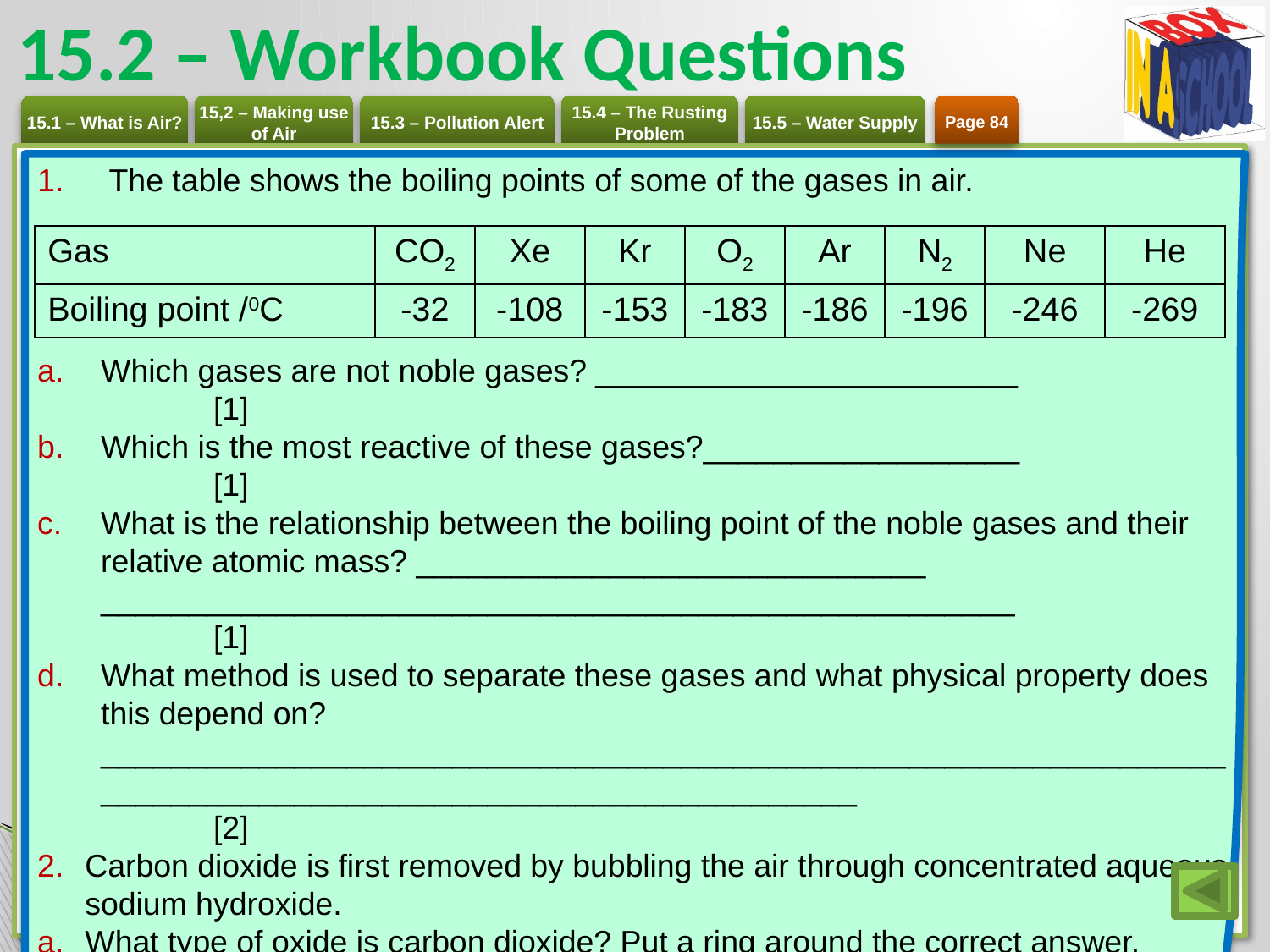

# 15.2 – Workbook Questions
Page 84
The table shows the boiling points of some of the gases in air.

Which gases are not noble gases? ________________________	[1]
Which is the most reactive of these gases?__________________	[1]
What is the relationship between the boiling point of the noble gases and their relative atomic mass? _____________________________
____________________________________________________	[1]
What method is used to separate these gases and what physical property does this depend on?
___________________________________________________________________________________________________________	[2]
Carbon dioxide is first removed by bubbling the air through concentrated aqueous sodium hydroxide.
What type of oxide is carbon dioxide? Put a ring around the correct answer.
		acidic    amphoteric    basic    neutral                         [1]
What type of chemical reaction occurs when carbon dioxide is absorbed by aqueous sodium hydroxide?                                                                         [1]
| Gas | CO2 | Xe | Kr | O2 | Ar | N2 | Ne | He |
| --- | --- | --- | --- | --- | --- | --- | --- | --- |
| Boiling point /0C | -32 | -108 | -153 | -183 | -186 | -196 | -246 | -269 |